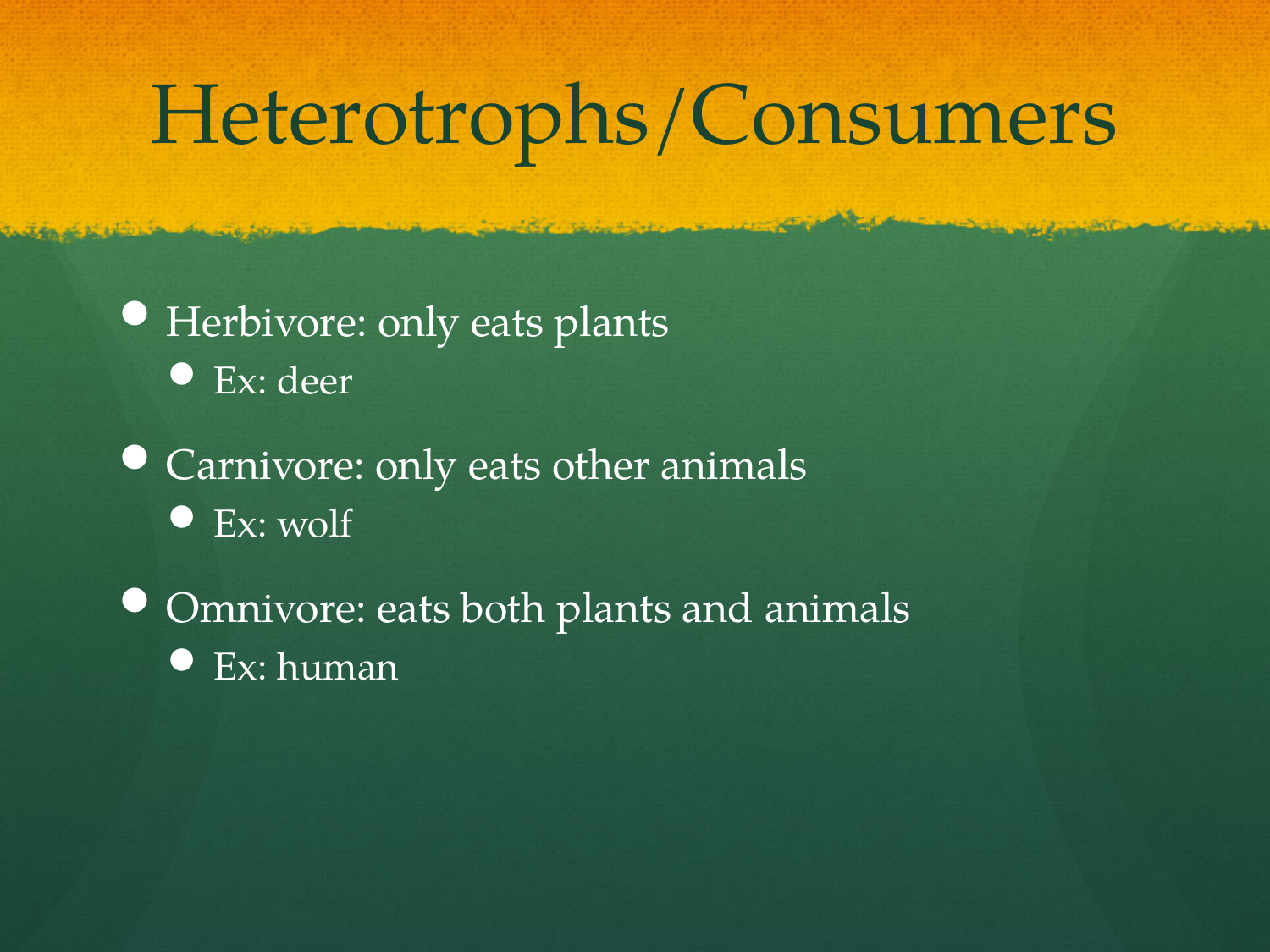

# Heterotrophs/Consumers
Herbivore: only eats plants
Ex: deer
Carnivore: only eats other animals
Ex: wolf
Omnivore: eats both plants and animals
Ex: human